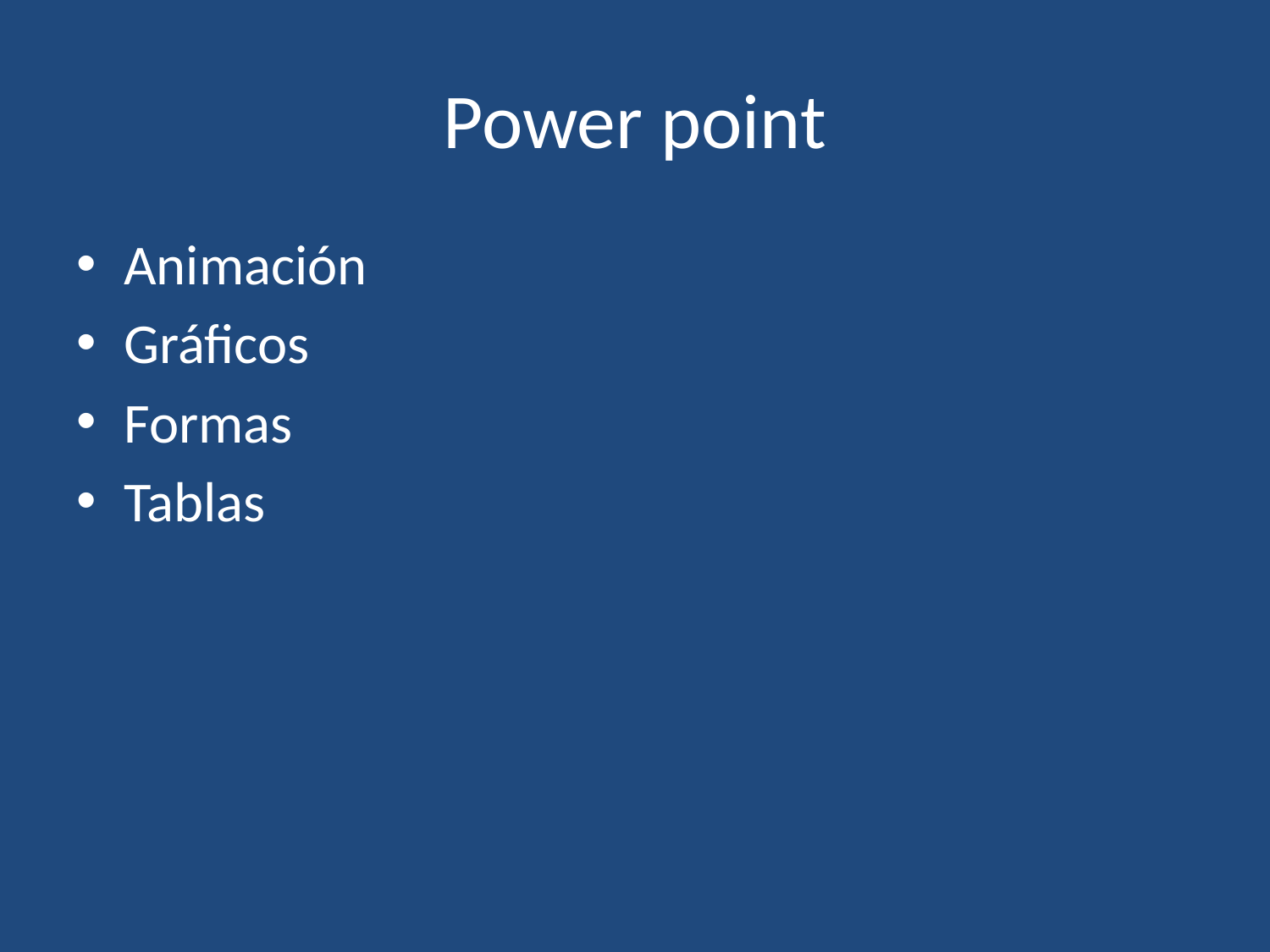

# Power point
Animación
Gráficos
Formas
Tablas